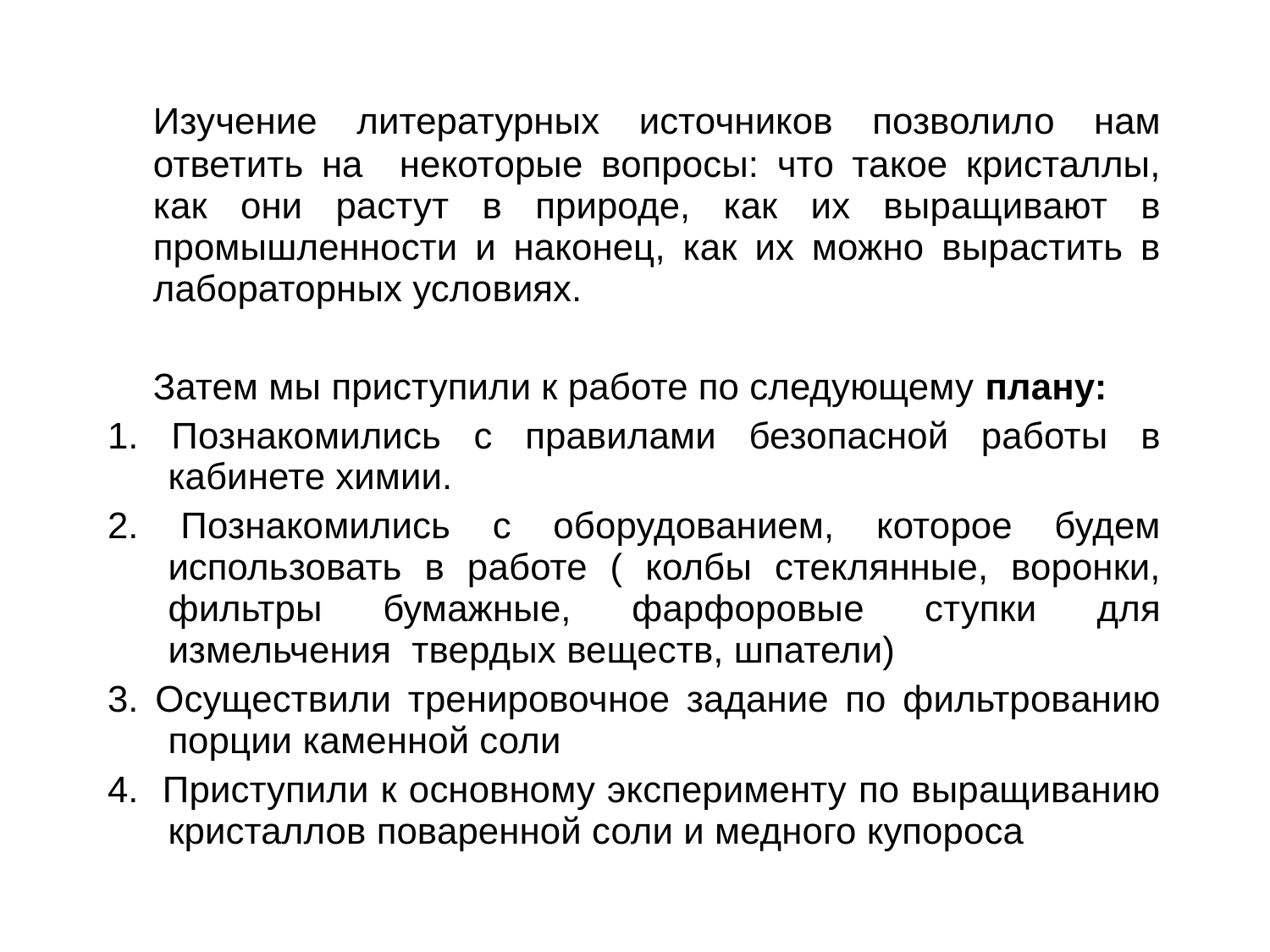

Изучение литературных источников позволило нам ответить на  некоторые вопросы: что такое кристаллы, как они растут в природе, как их выращивают в промышленности и наконец, как их можно вырастить в лабораторных условиях.

	Затем мы приступили к работе по следующему плану:
1. Познакомились с правилами безопасной работы в кабинете химии.
2. Познакомились с оборудованием, которое будем использовать в работе ( колбы стеклянные, воронки, фильтры бумажные, фарфоровые ступки для измельчения  твердых веществ, шпатели)
3. Осуществили тренировочное задание по фильтрованию порции каменной соли
4.  Приступили к основному эксперименту по выращиванию кристаллов поваренной соли и медного купороса